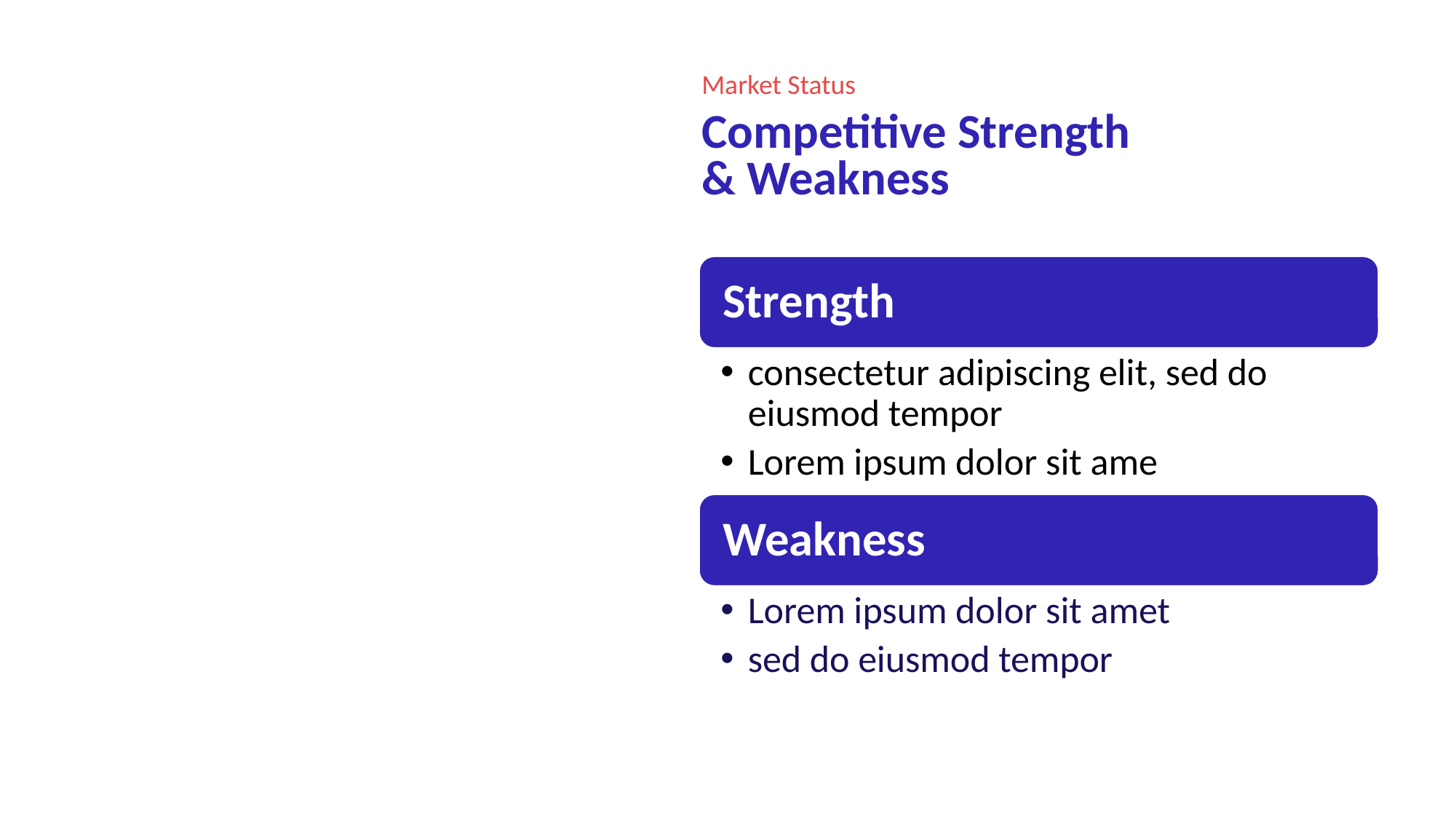

Market Status
Competitive Strength
& Weakness
Strength
consectetur adipiscing elit, sed do eiusmod tempor
Lorem ipsum dolor sit ame
Weakness
Lorem ipsum dolor sit amet
sed do eiusmod tempor